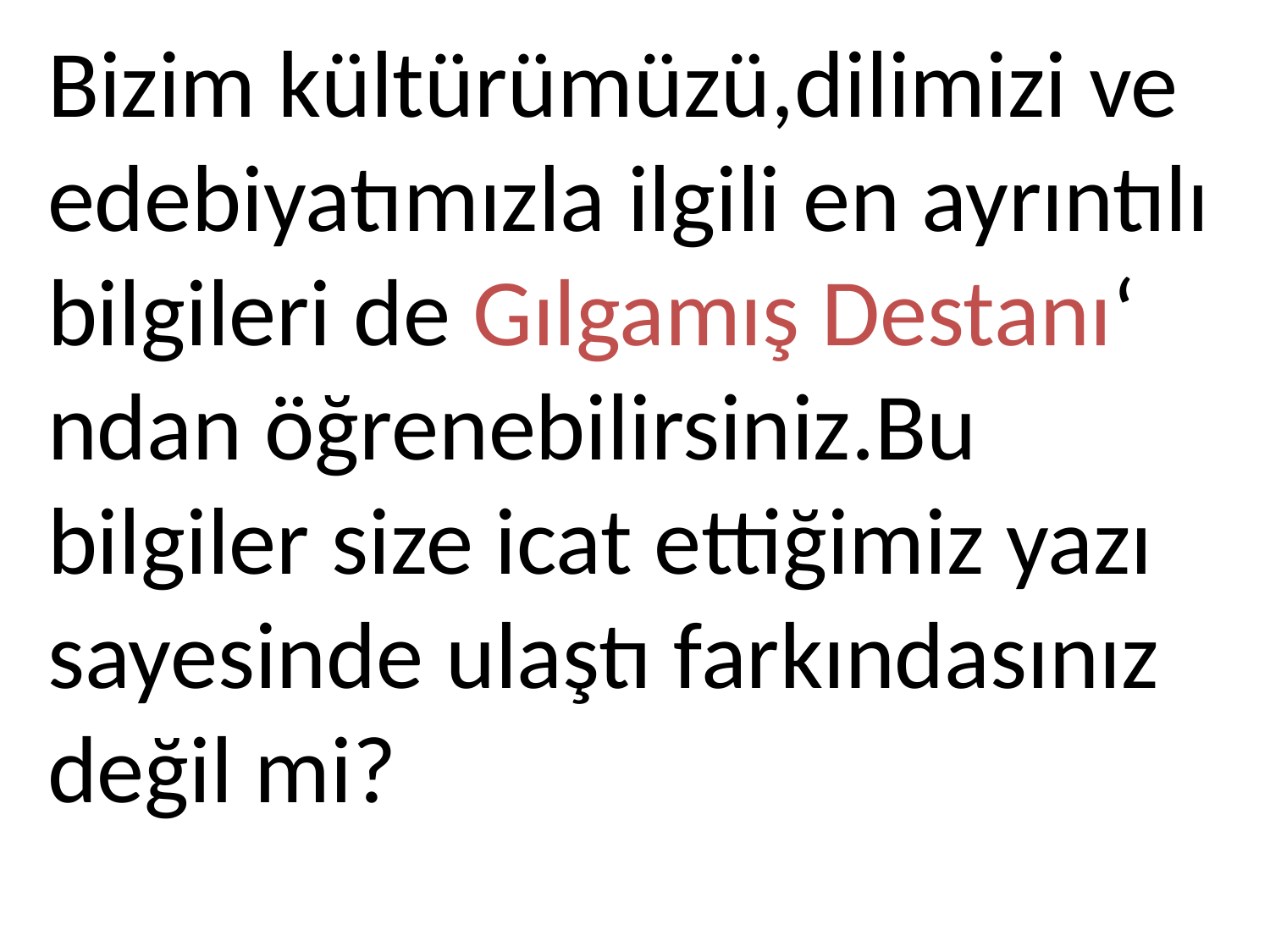

Bizim kültürümüzü,dilimizi ve edebiyatımızla ilgili en ayrıntılı bilgileri de Gılgamış Destanı‘ ndan öğrenebilirsiniz.Bu bilgiler size icat ettiğimiz yazı sayesinde ulaştı farkındasınız değil mi?